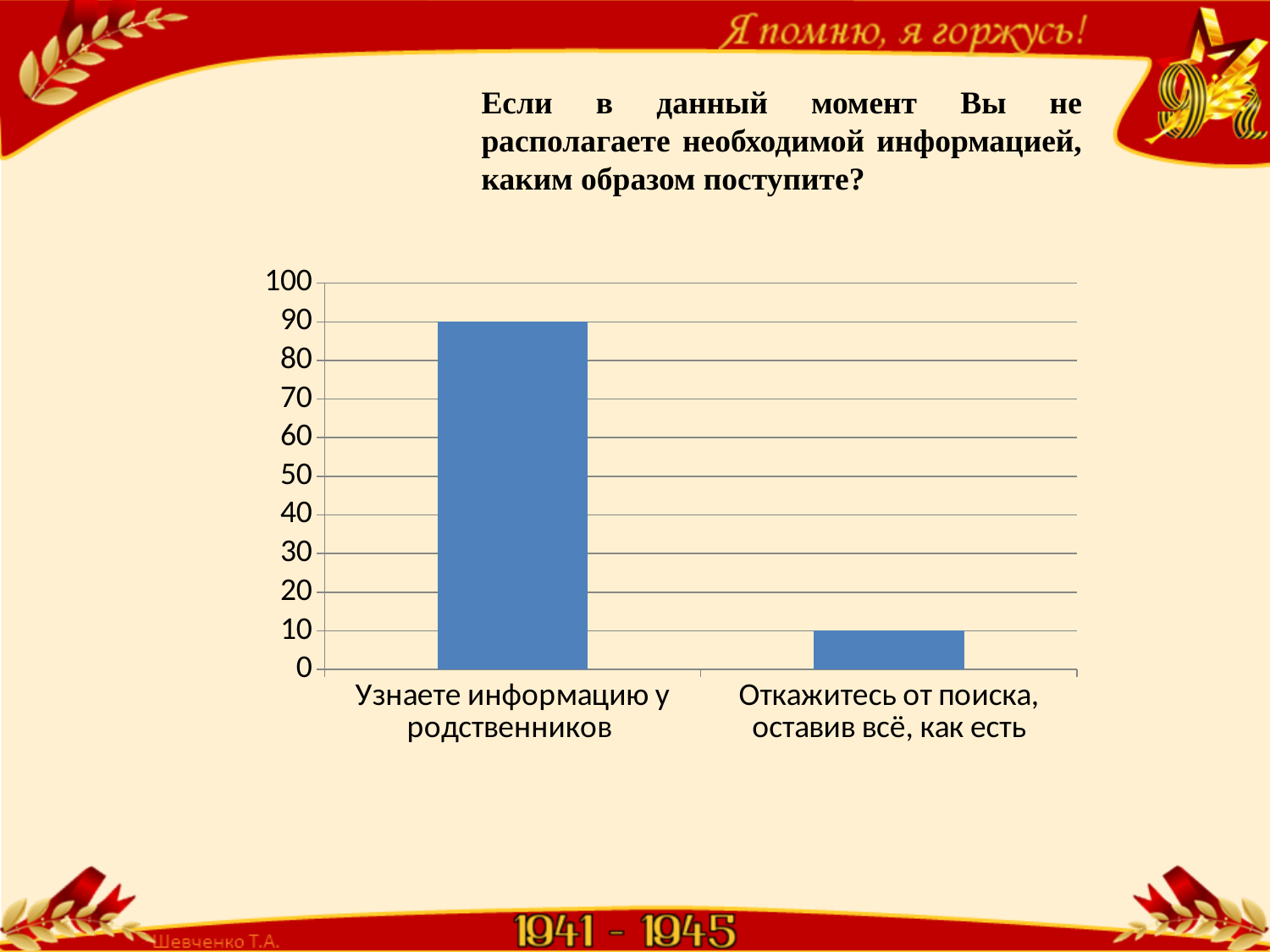

Если в данный момент Вы не располагаете необходимой информацией, каким образом поступите?

### Chart

| Category | Столбец1 |
|---|---|
| Узнаете информацию у родственников  | 90.0 |
| Откажитесь от поиска, оставив всё, как есть

 | 10.0 |